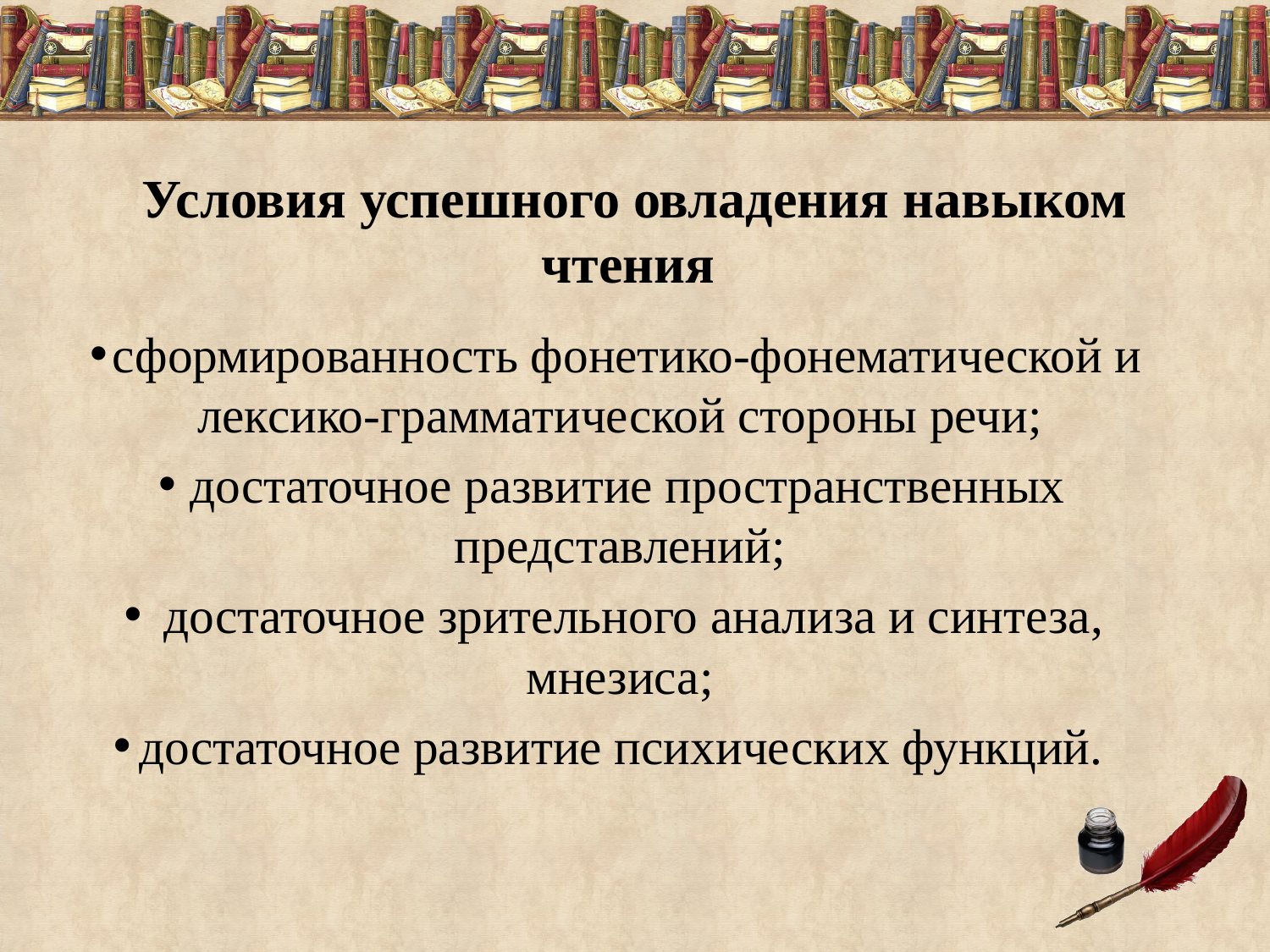

# Условия успешного овладения навыком чтения
сформированность фонетико-фонематической и лексико-грамматической стороны речи;
достаточное развитие пространственных представлений;
 достаточное зрительного анализа и синтеза, мнезиса;
достаточное развитие психических функций.